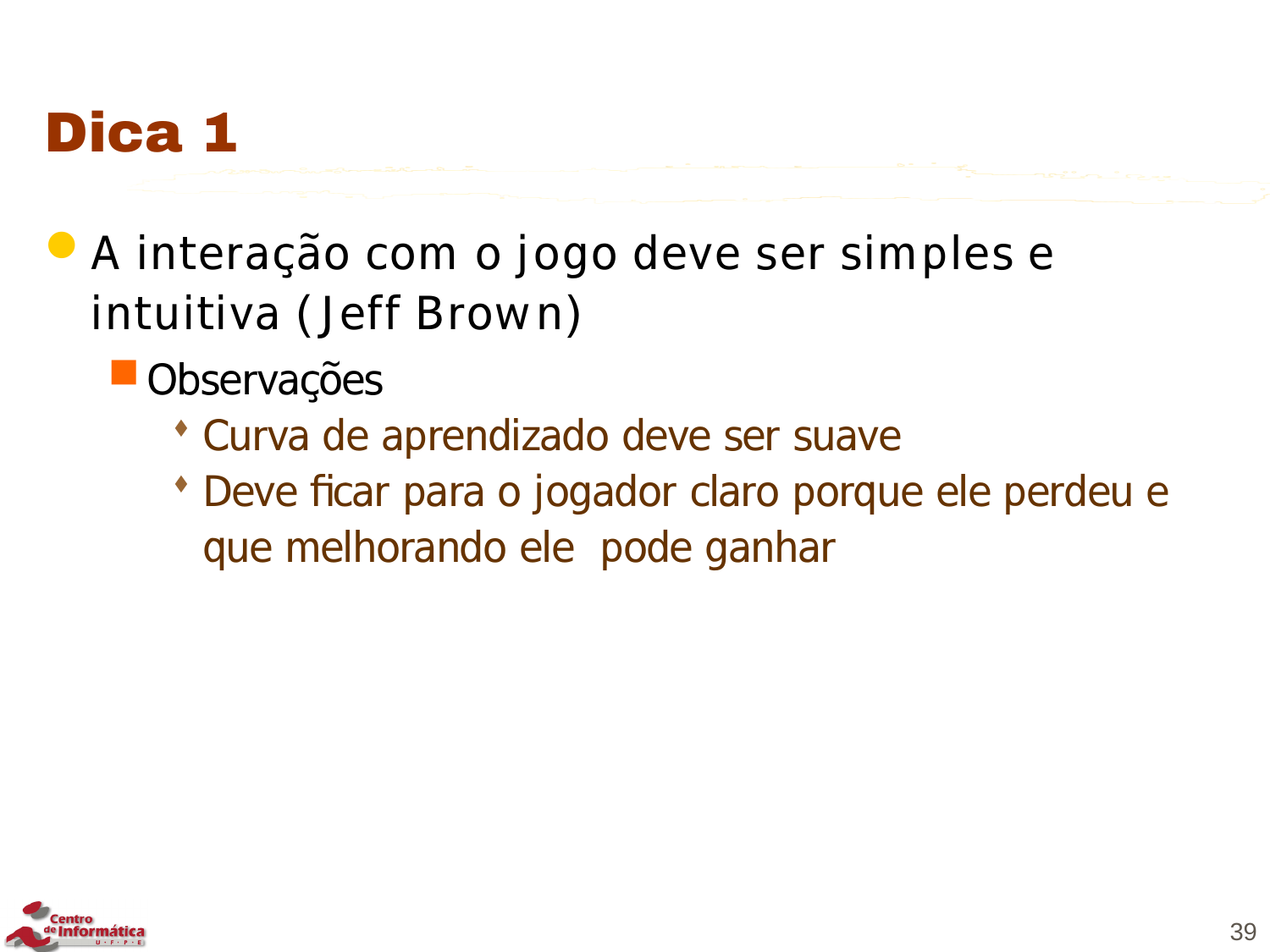

# Dica 1
A interação com o jogo deve ser simples e intuitiva (Jeff Brown)
Observações
Curva de aprendizado deve ser suave
Deve ficar para o jogador claro porque ele perdeu e que melhorando ele  pode ganhar
39